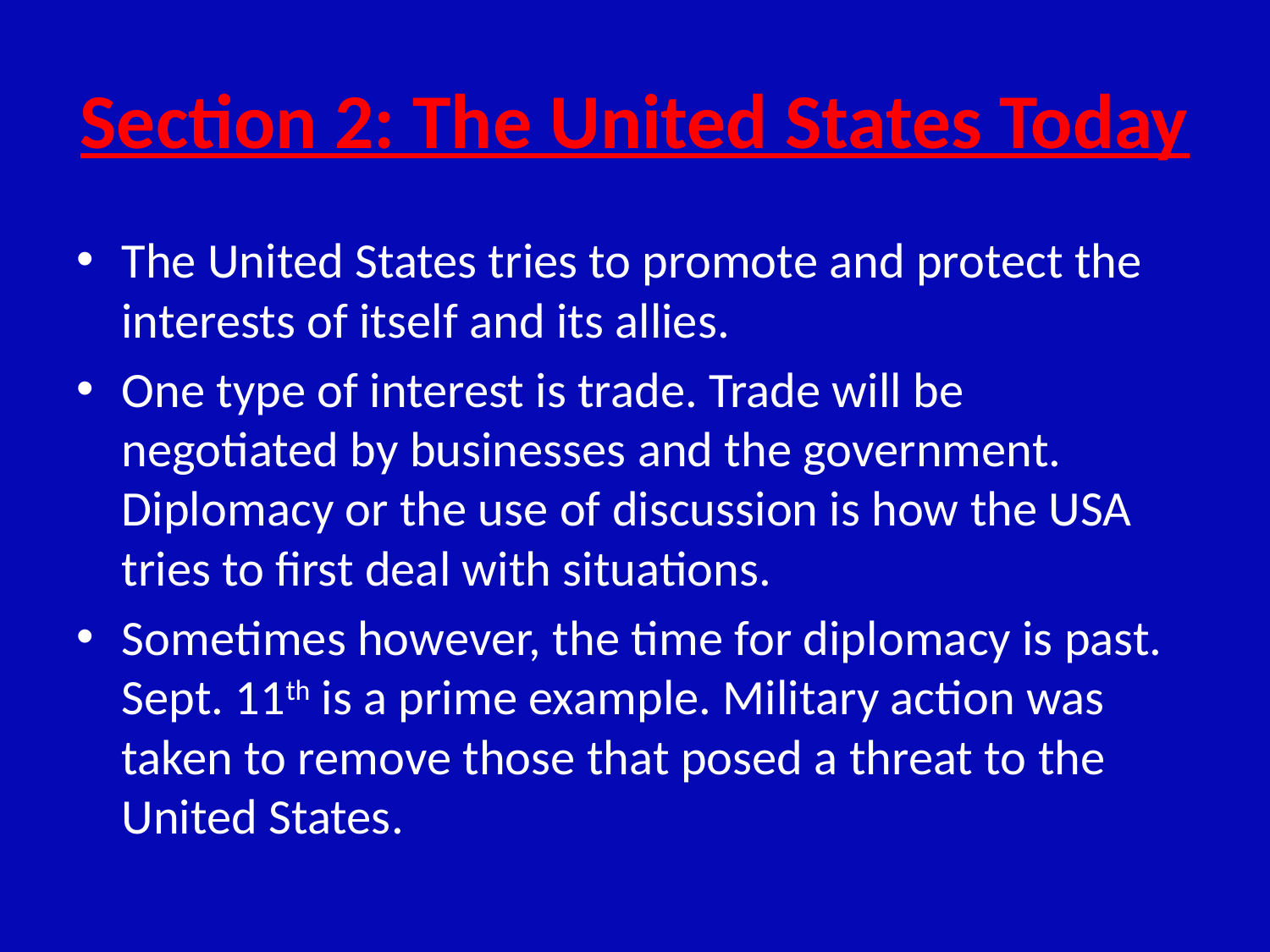

# Section 2: The United States Today
The United States tries to promote and protect the interests of itself and its allies.
One type of interest is trade. Trade will be negotiated by businesses and the government. Diplomacy or the use of discussion is how the USA tries to first deal with situations.
Sometimes however, the time for diplomacy is past. Sept. 11th is a prime example. Military action was taken to remove those that posed a threat to the United States.